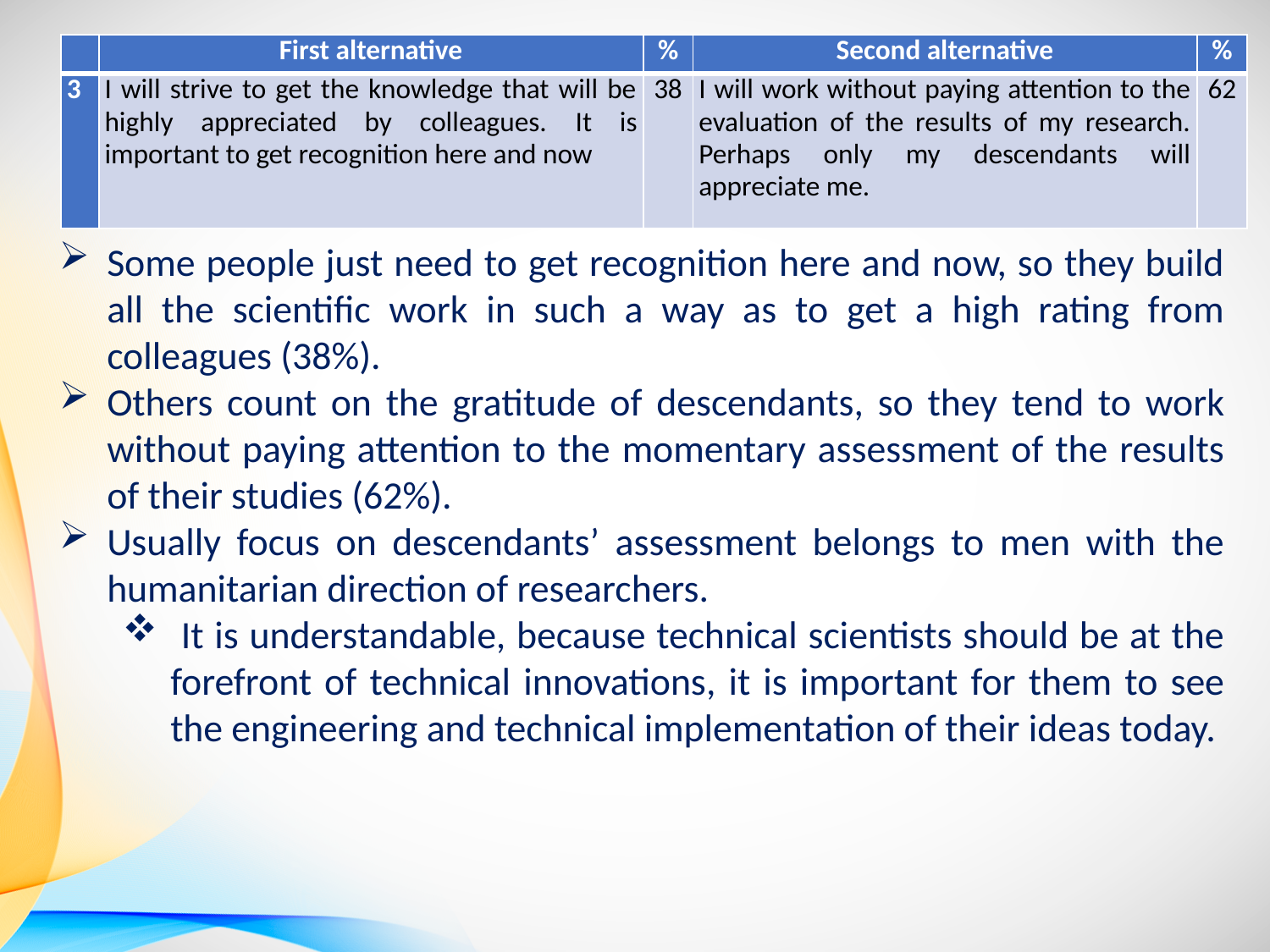

|  | First alternative | % | Second alternative | % |
| --- | --- | --- | --- | --- |
| 3 | I will strive to get the knowledge that will be highly appreciated by colleagues. It is important to get recognition here and now | 38 | I will work without paying attention to the evaluation of the results of my research. Perhaps only my descendants will appreciate me. | 62 |
Some people just need to get recognition here and now, so they build all the scientific work in such a way as to get a high rating from colleagues (38%).
Others count on the gratitude of descendants, so they tend to work without paying attention to the momentary assessment of the results of their studies (62%).
Usually focus on descendants’ assessment belongs to men with the humanitarian direction of researchers.
 It is understandable, because technical scientists should be at the forefront of technical innovations, it is important for them to see the engineering and technical implementation of their ideas today.